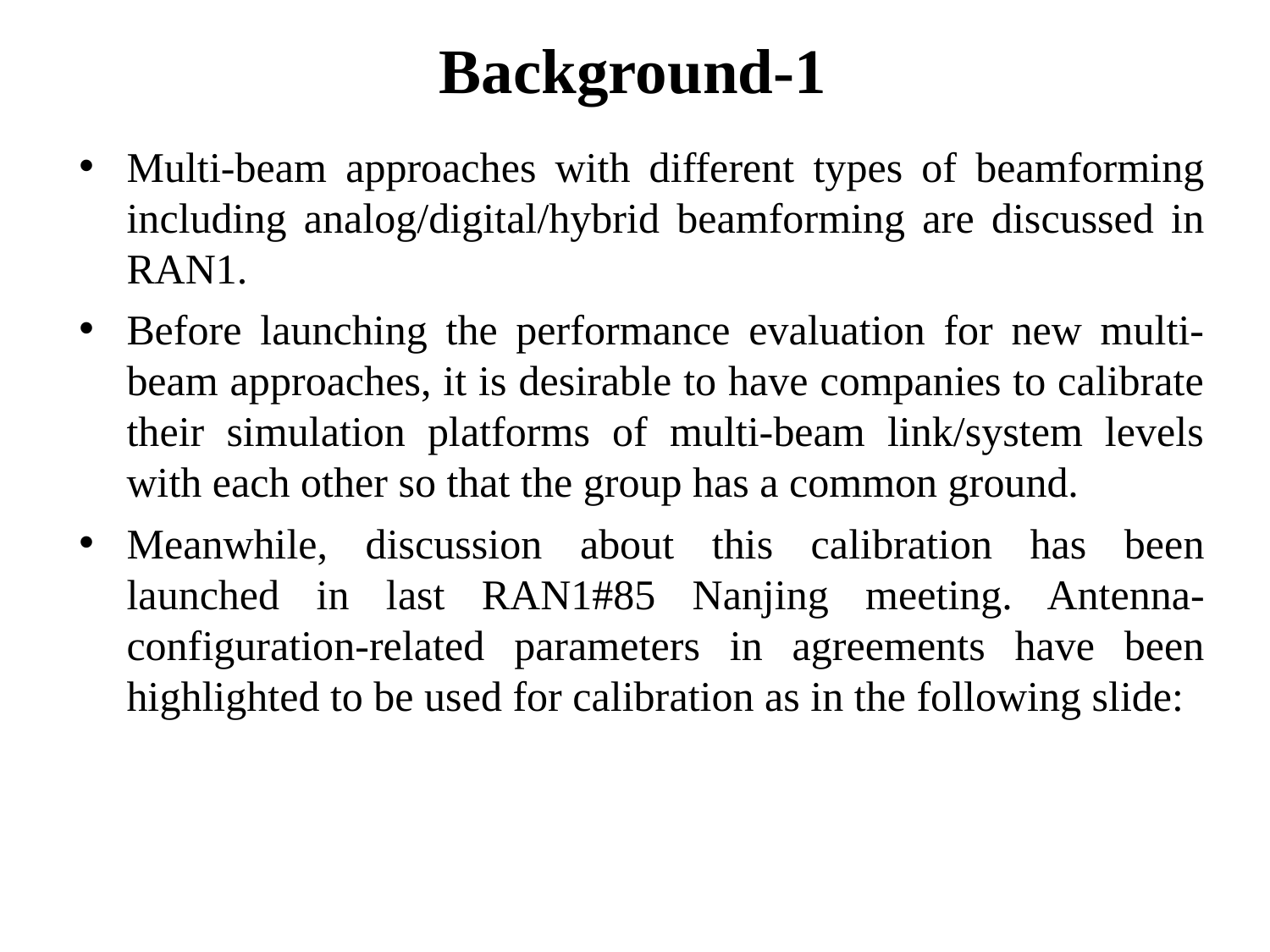

# Background-1
Multi-beam approaches with different types of beamforming including analog/digital/hybrid beamforming are discussed in RAN1.
Before launching the performance evaluation for new multi-beam approaches, it is desirable to have companies to calibrate their simulation platforms of multi-beam link/system levels with each other so that the group has a common ground.
Meanwhile, discussion about this calibration has been launched in last RAN1#85 Nanjing meeting. Antenna-configuration-related parameters in agreements have been highlighted to be used for calibration as in the following slide: